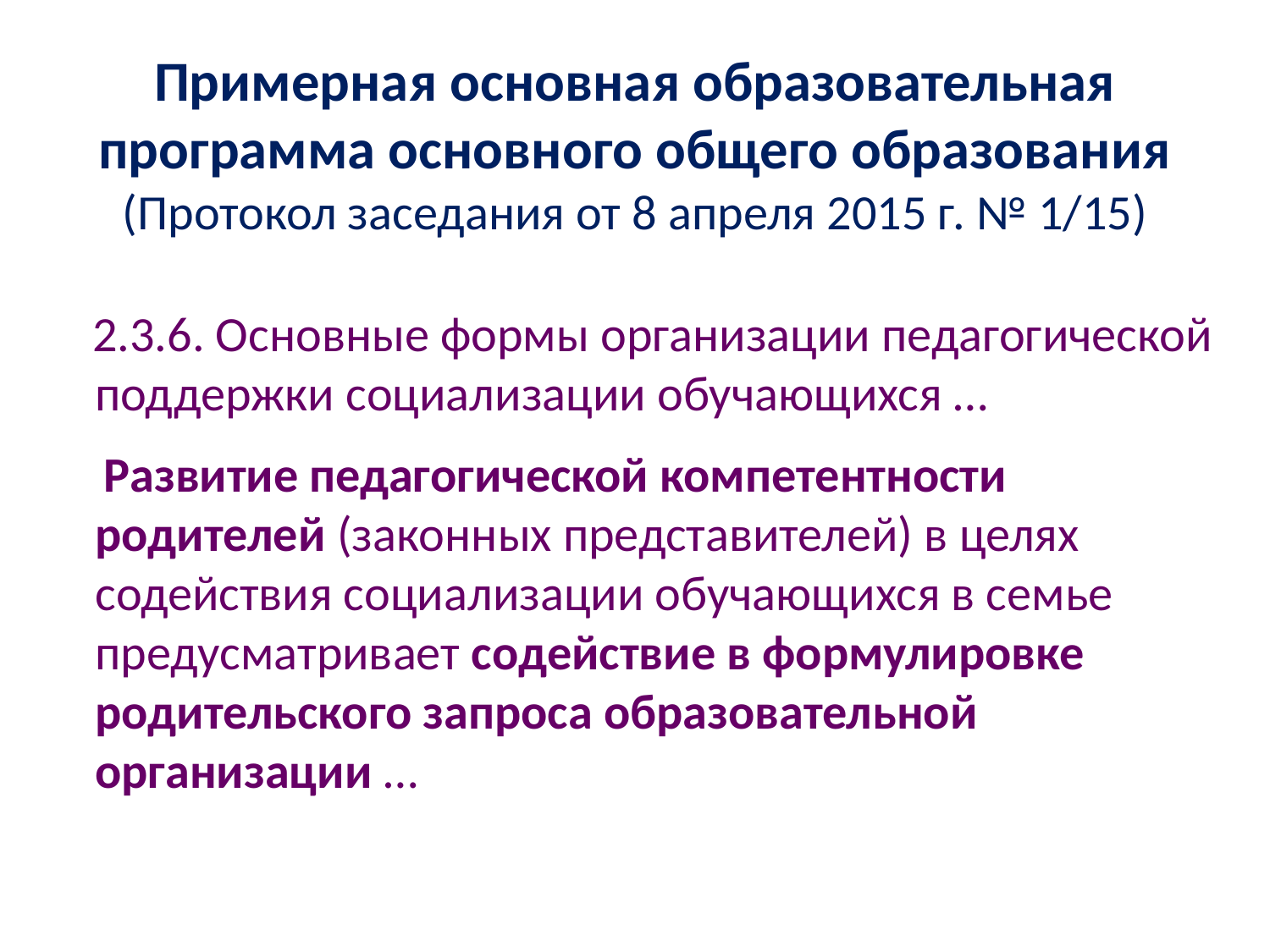

# Примерная основная образовательная программа основного общего образования (Протокол заседания от 8 апреля 2015 г. № 1/15)
    2.3.6. Основные формы организации педагогической поддержки социализации обучающихся …

     Развитие педагогической компетентности родителей (законных представителей) в целях содействия социализации обучающихся в семье предусматривает содействие в формулировке родительского запроса образовательной организации …